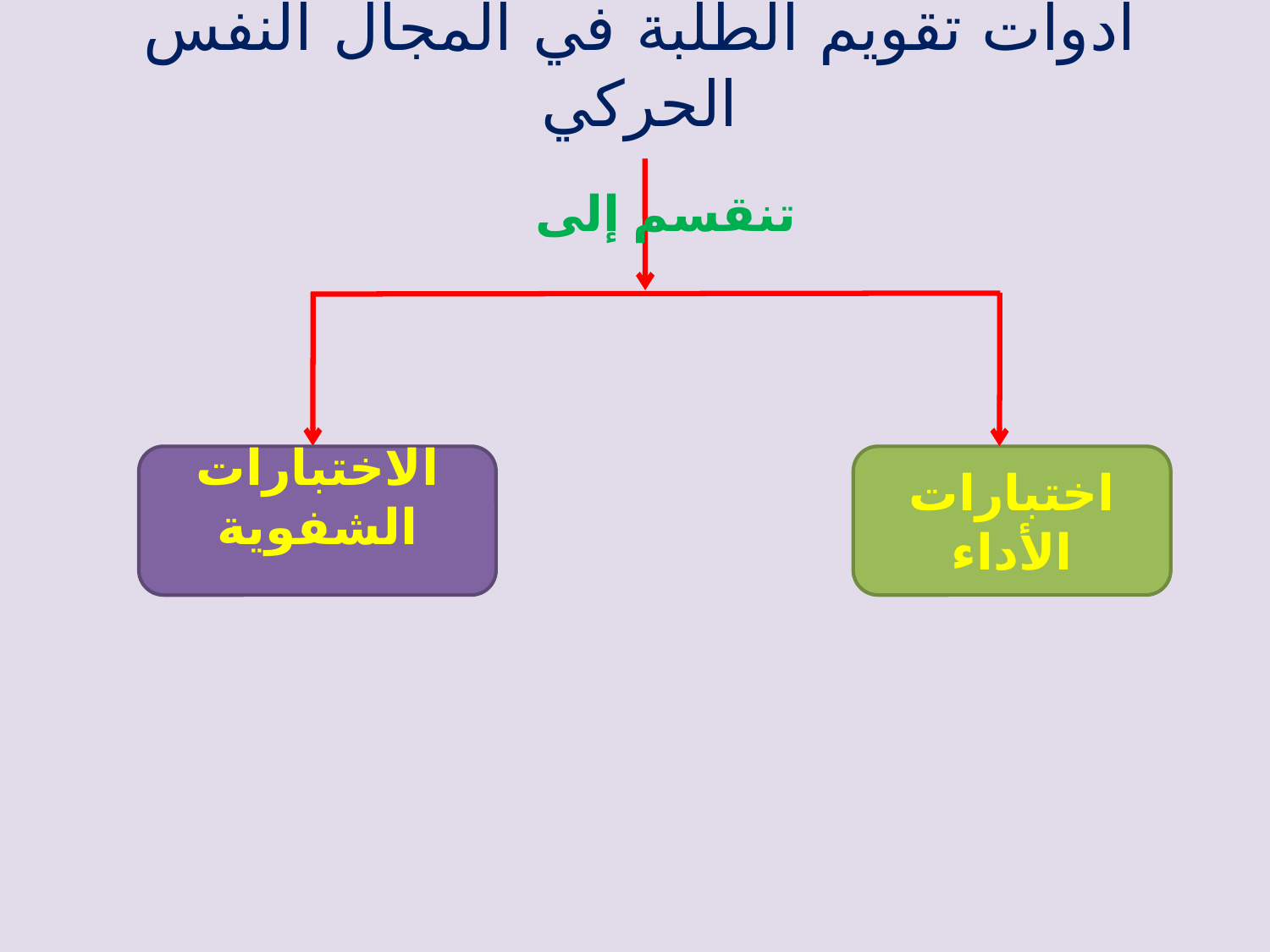

أدوات تقويم الطلبة في المجال النفس الحركي
تنقسم إلى
الاختبارات الشفوية

اختبارات الأداء